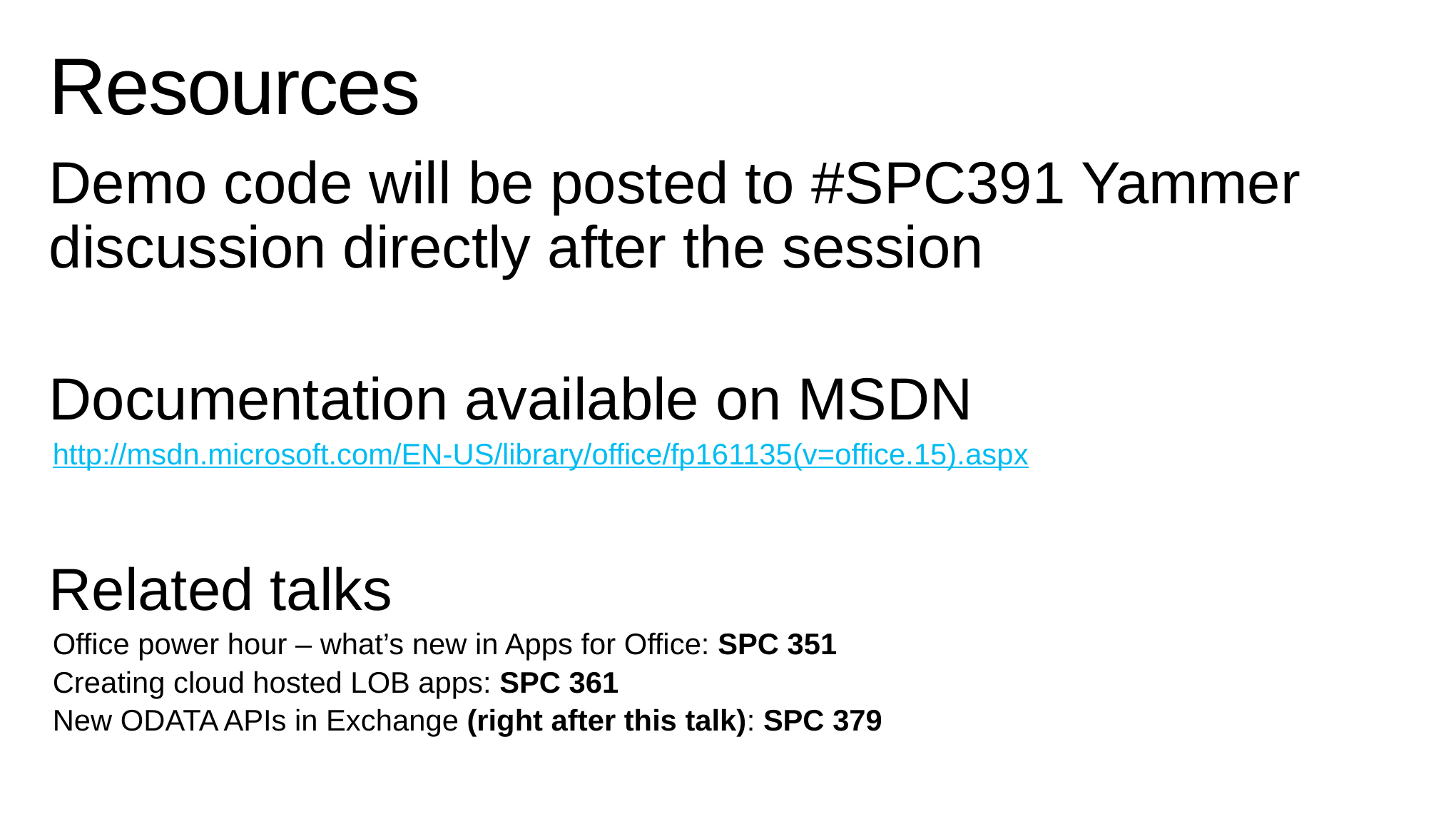

# Resources
Demo code will be posted to #SPC391 Yammer discussion directly after the session

Documentation available on MSDN
http://msdn.microsoft.com/EN-US/library/office/fp161135(v=office.15).aspx

Related talks
Office power hour – what’s new in Apps for Office: SPC 351
Creating cloud hosted LOB apps: SPC 361
New ODATA APIs in Exchange (right after this talk): SPC 379